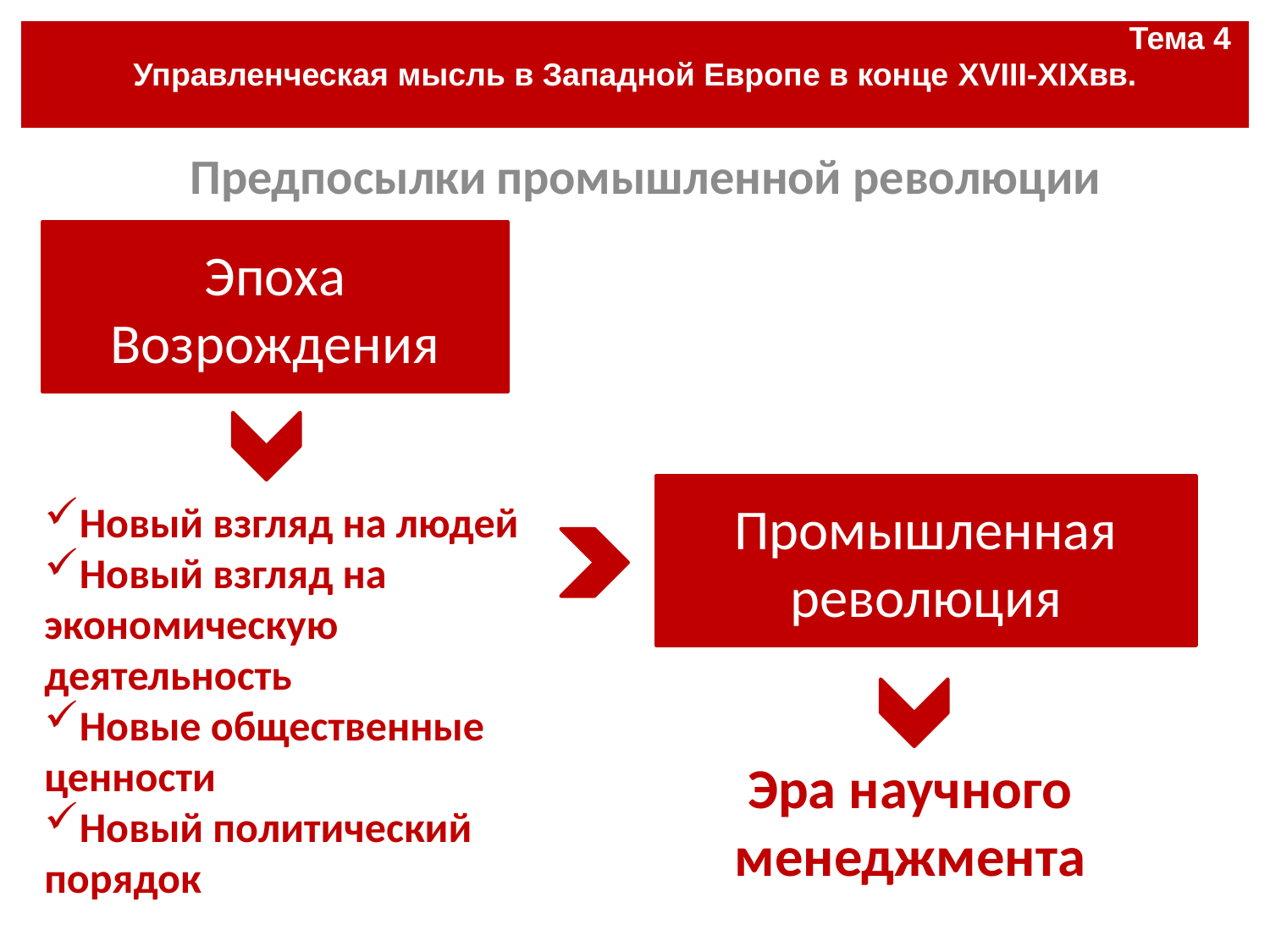

| Тема 4 Управленческая мысль в Западной Европе в конце XVIII-XIXвв. |
| --- |
#
Предпосылки промышленной революции
Эпоха Возрождения

Промышленная революция

Новый взгляд на людей
Новый взгляд на экономическую деятельность
Новые общественные ценности
Новый политический порядок

Эра научного менеджмента